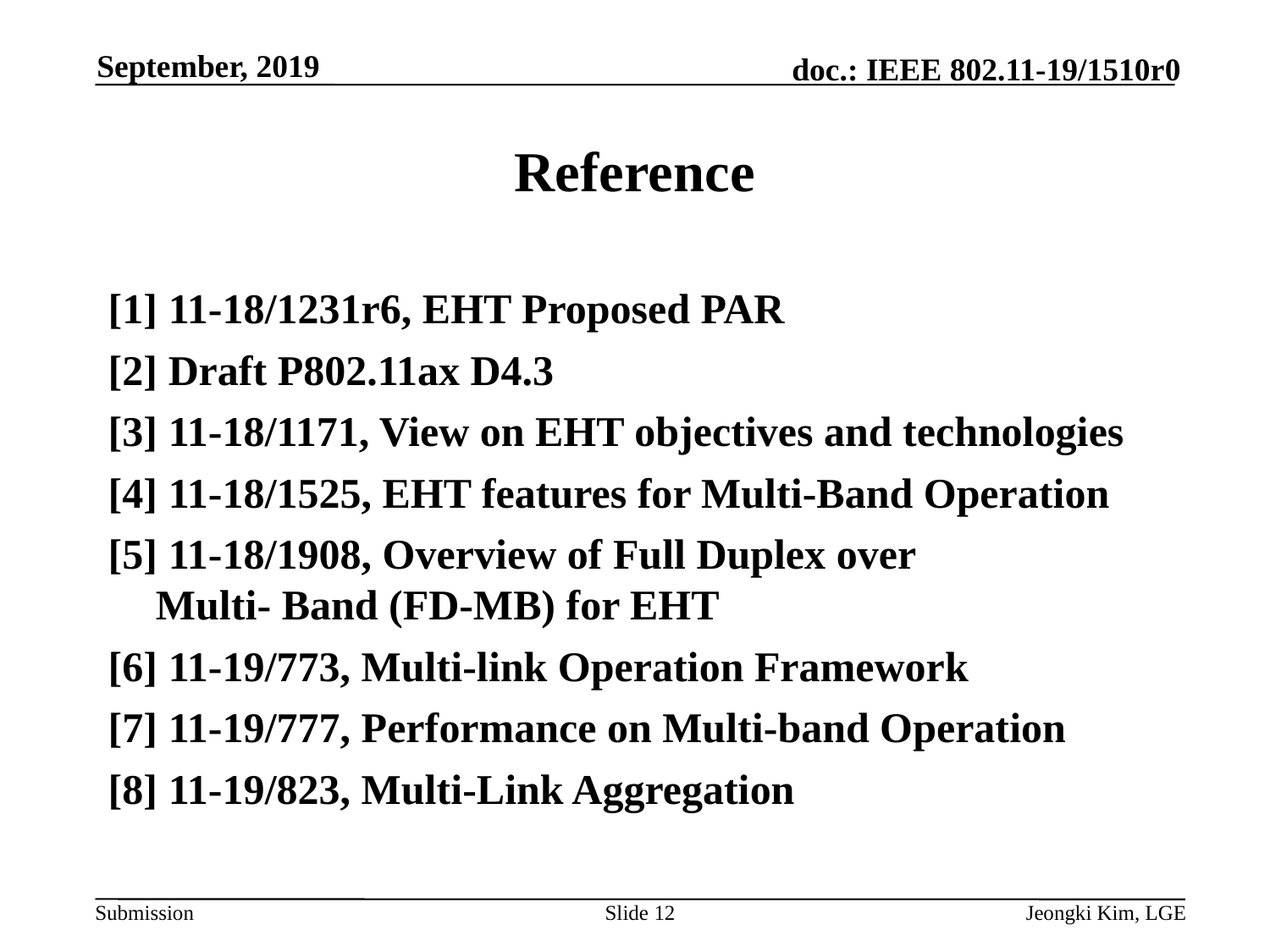

September, 2019
# Reference
[1] 11-18/1231r6, EHT Proposed PAR
[2] Draft P802.11ax D4.3
[3] 11-18/1171, View on EHT objectives and technologies
[4] 11-18/1525, EHT features for Multi-Band Operation
[5] 11-18/1908, Overview of Full Duplex over
Multi- Band (FD-MB) for EHT
[6] 11-19/773, Multi-link Operation Framework
[7] 11-19/777, Performance on Multi-band Operation
[8] 11-19/823, Multi-Link Aggregation
Slide 12
Jeongki Kim, LGE